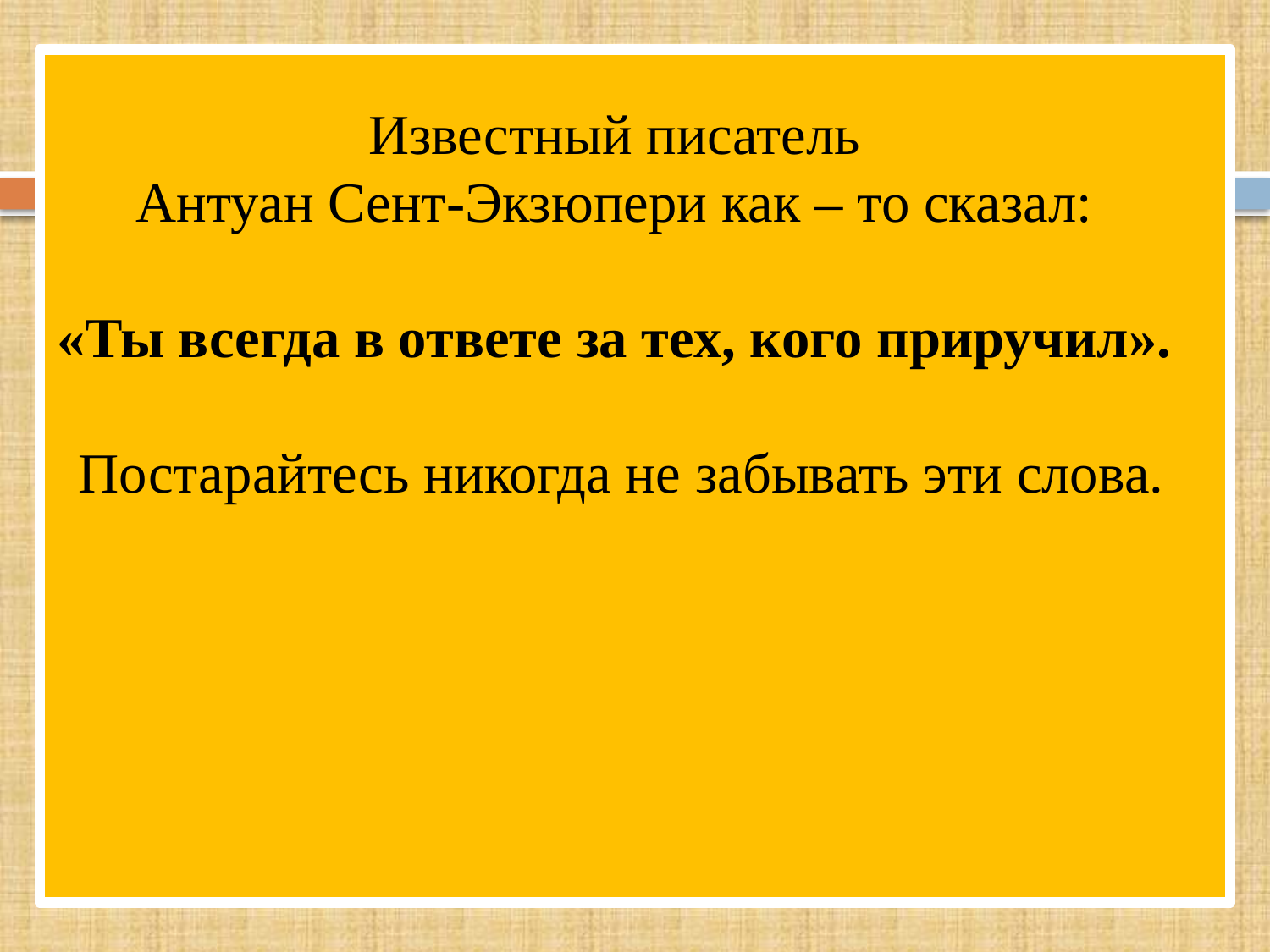

Известный писатель
Антуан Сент-Экзюпери как – то сказал:

«Ты всегда в ответе за тех, кого приручил».

Постарайтесь никогда не забывать эти слова.